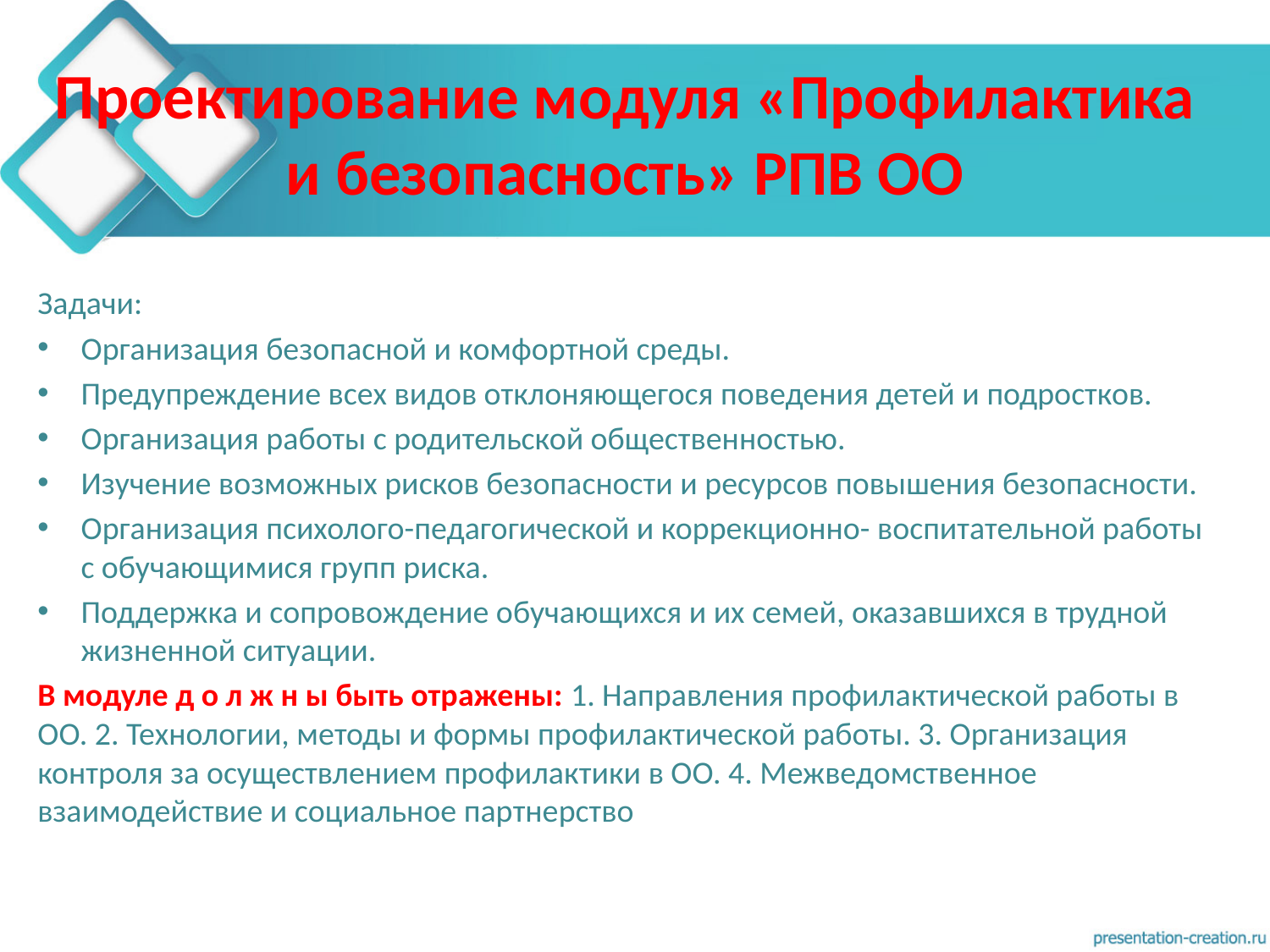

# Проектирование модуля «Профилактика и безопасность» РПВ ОО
Задачи:
Организация безопасной и комфортной среды.
Предупреждение всех видов отклоняющегося поведения детей и подростков.
Организация работы с родительской общественностью.
Изучение возможных рисков безопасности и ресурсов повышения безопасности.
Организация психолого-педагогической и коррекционно- воспитательной работы с обучающимися групп риска.
Поддержка и сопровождение обучающихся и их семей, оказавшихся в трудной жизненной ситуации.
В модуле д о л ж н ы быть отражены: 1. Направления профилактической работы в ОО. 2. Технологии, методы и формы профилактической работы. 3. Организация контроля за осуществлением профилактики в ОО. 4. Межведомственное взаимодействие и социальное партнерство